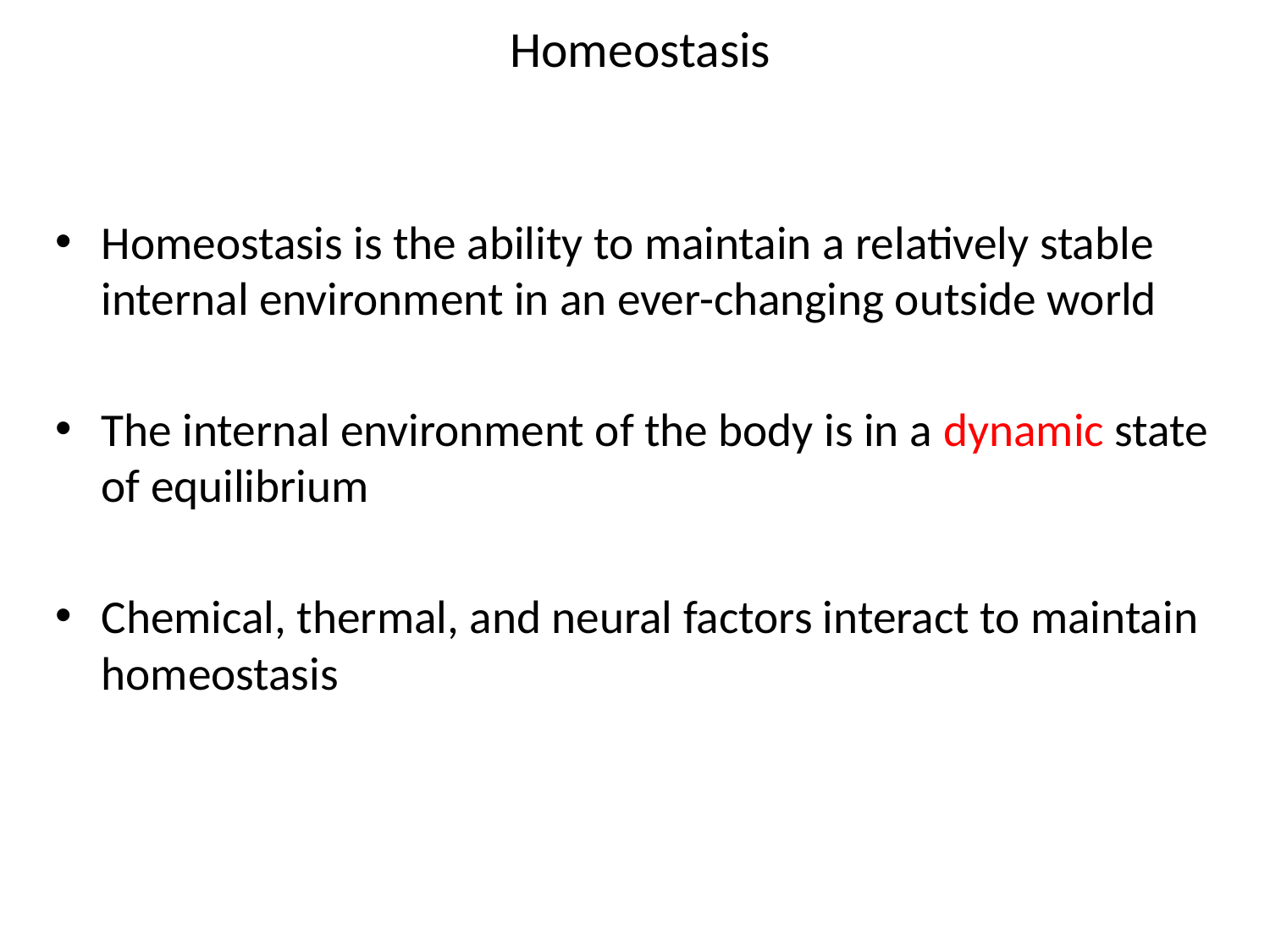

# Homeostasis
Homeostasis is the ability to maintain a relatively stable internal environment in an ever-changing outside world

The internal environment of the body is in a dynamic state of equilibrium

Chemical, thermal, and neural factors interact to maintain homeostasis